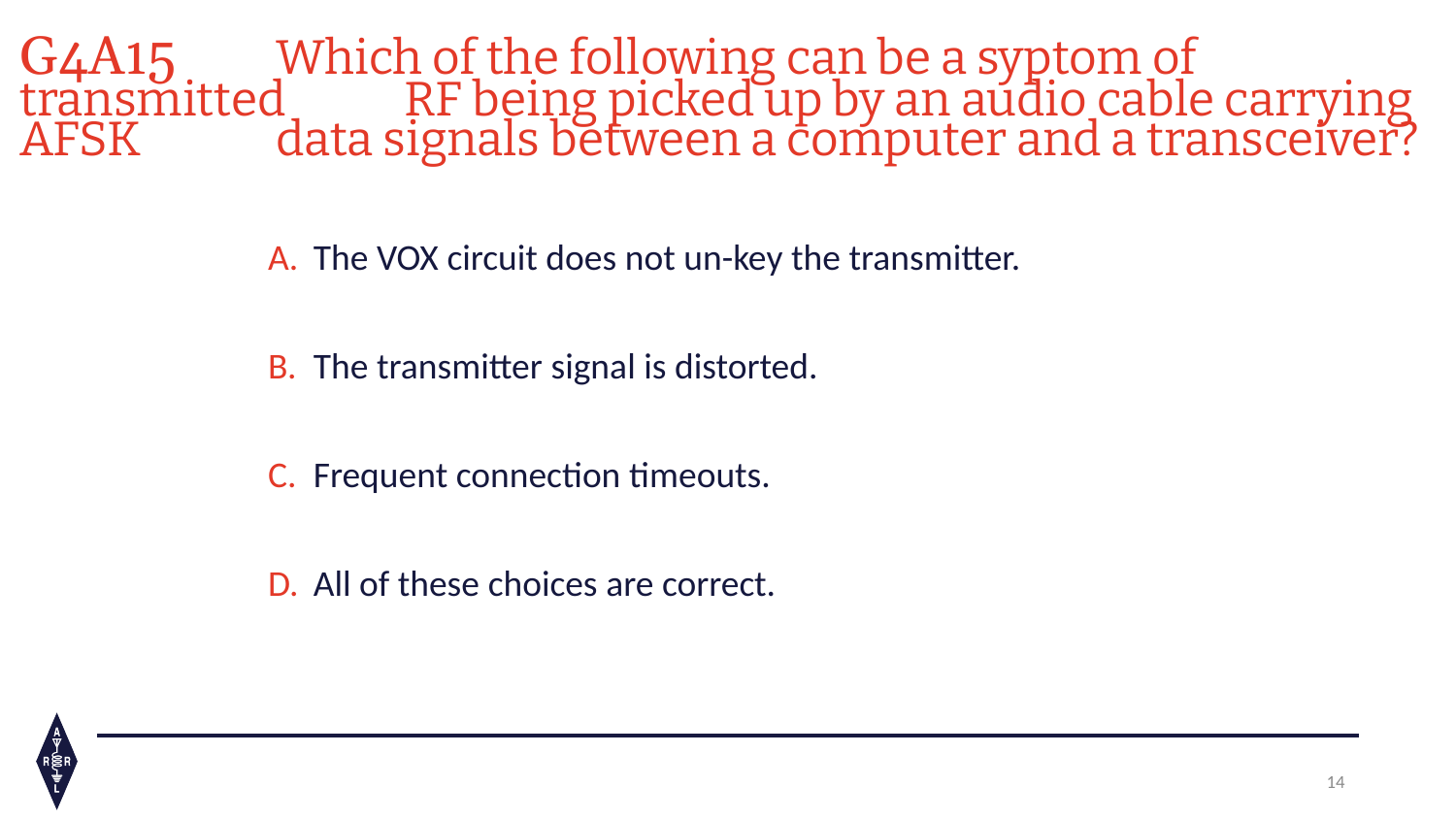

G4A15 	Which of the following can be a syptom of transmitted 		RF being picked up by an audio cable carrying AFSK 		data signals between a computer and a transceiver?
The VOX circuit does not un-key the transmitter.

The transmitter signal is distorted.

Frequent connection timeouts.

All of these choices are correct.
14